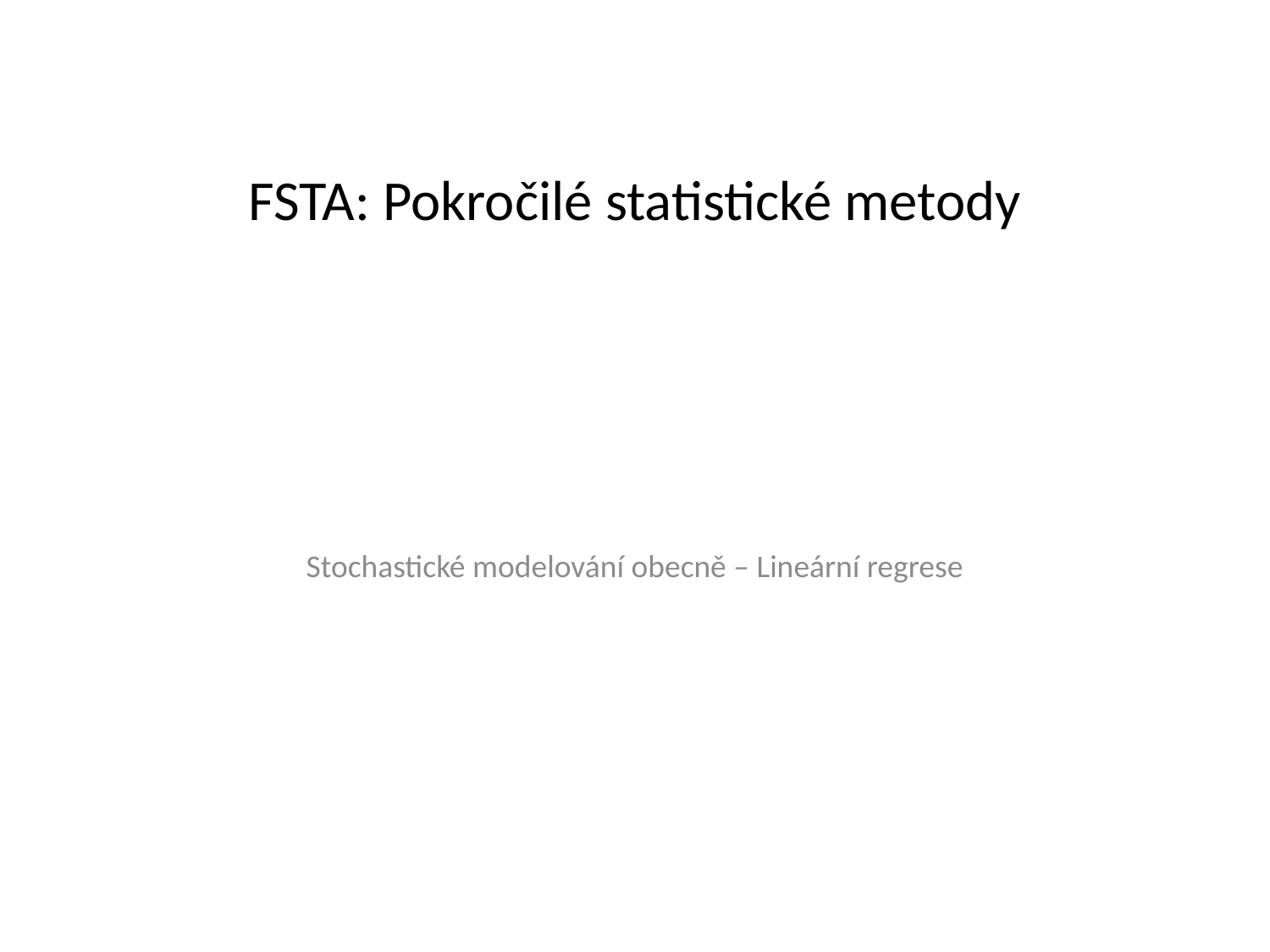

# FSTA: Pokročilé statistické metody
Stochastické modelování obecně – Lineární regrese